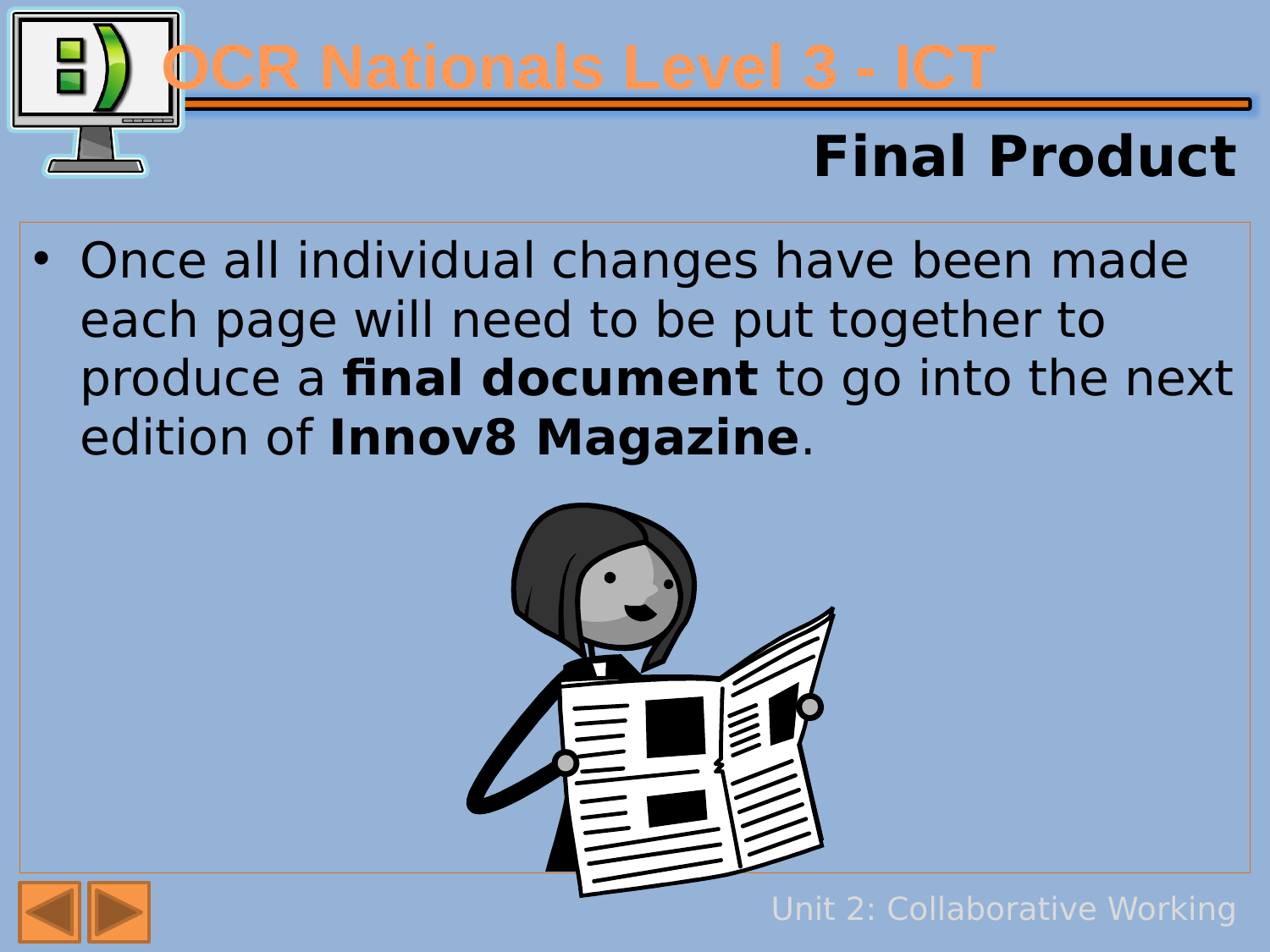

# Final Product
Once all individual changes have been made each page will need to be put together to produce a final document to go into the next edition of Innov8 Magazine.